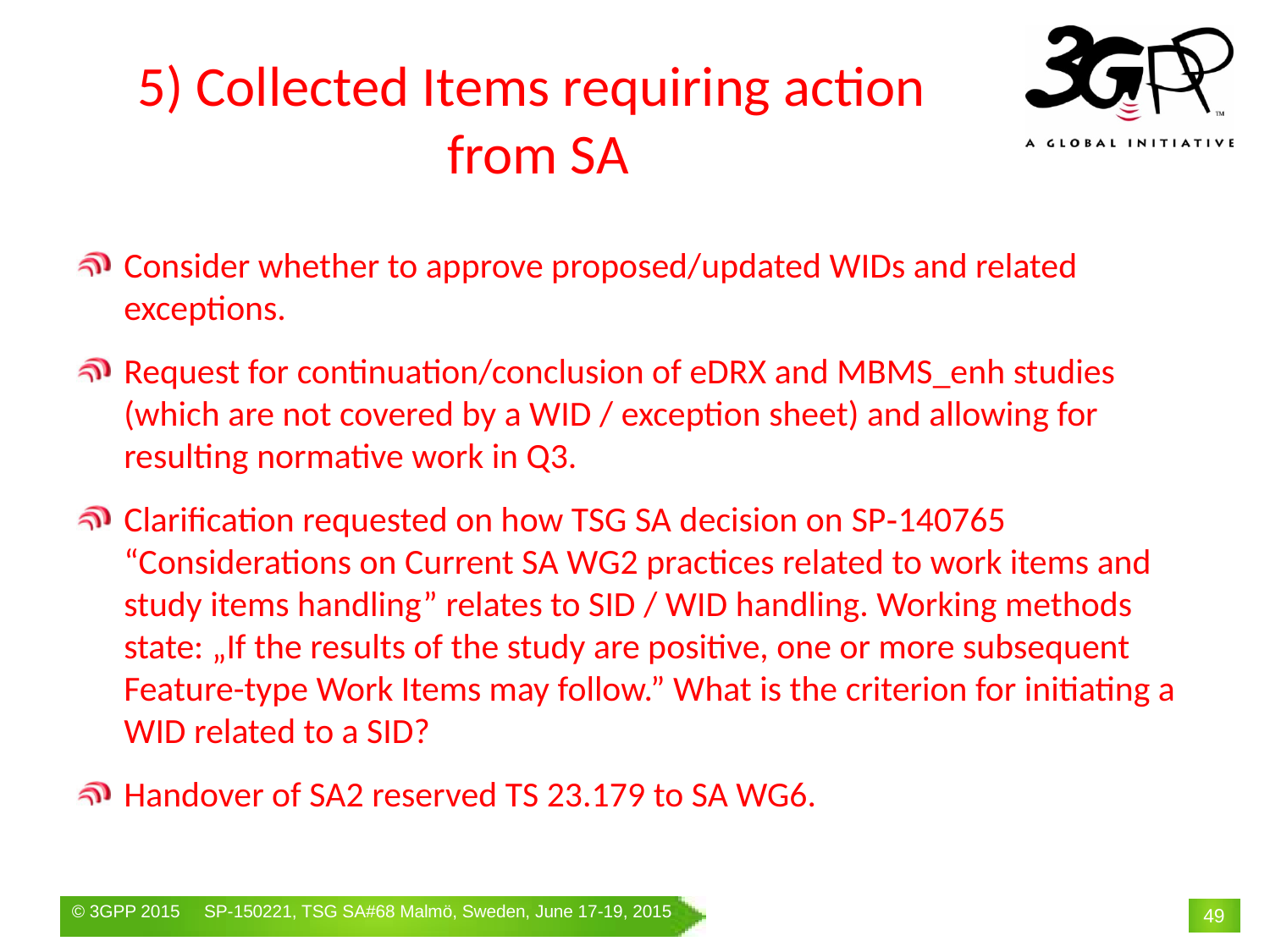

# 5) Collected Items requiring action from SA
Consider whether to approve proposed/updated WIDs and related exceptions.
Request for continuation/conclusion of eDRX and MBMS_enh studies (which are not covered by a WID / exception sheet) and allowing for resulting normative work in Q3.
Clarification requested on how TSG SA decision on SP‑140765 “Considerations on Current SA WG2 practices related to work items and study items handling” relates to SID / WID handling. Working methods state: „If the results of the study are positive, one or more subsequent Feature-type Work Items may follow.” What is the criterion for initiating a WID related to a SID?
Handover of SA2 reserved TS 23.179 to SA WG6.